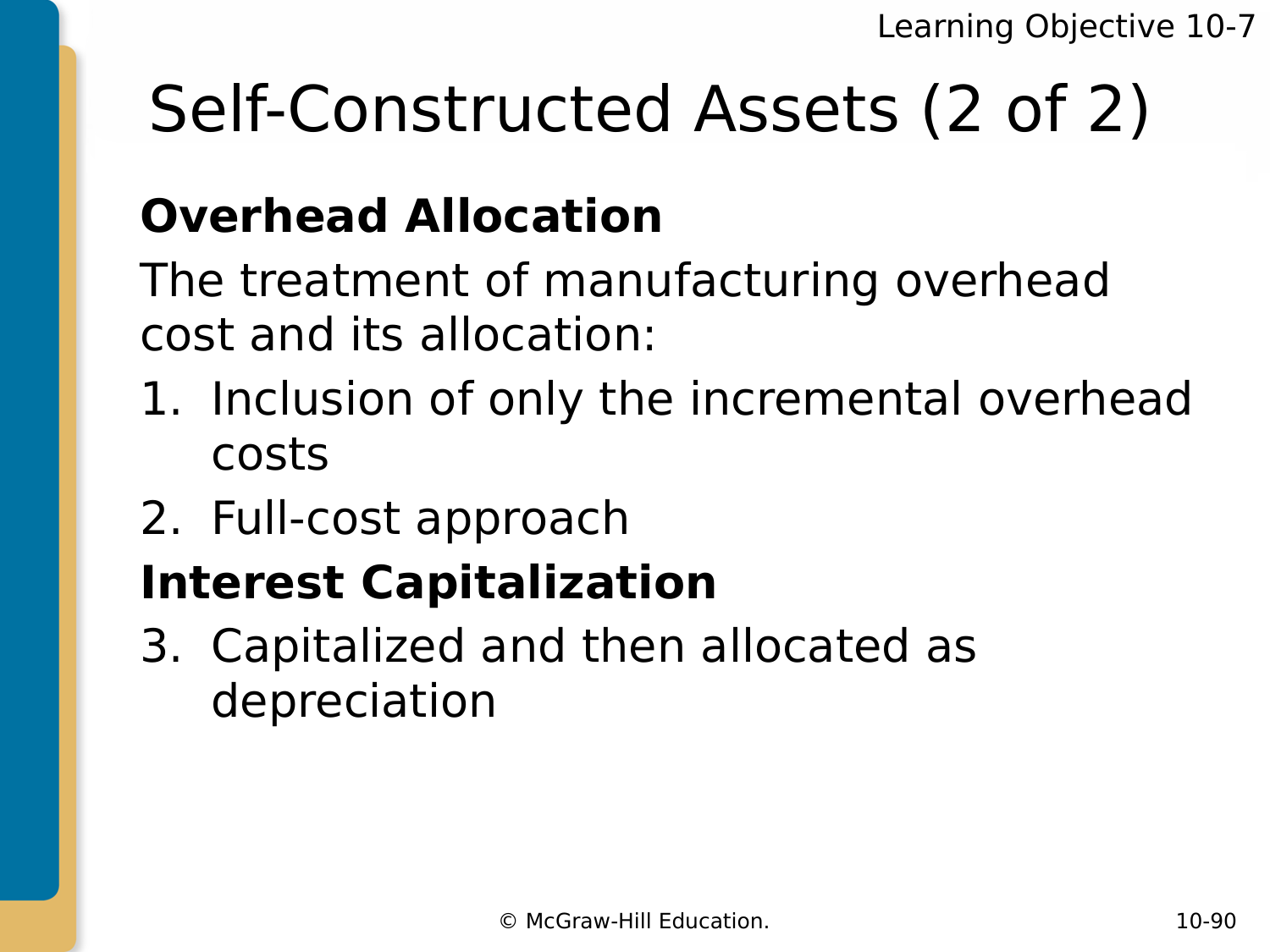

Learning Objective 10-7
# Self-Constructed Assets (2 of 2)
Overhead Allocation
The treatment of manufacturing overhead cost and its allocation:
Inclusion of only the incremental overhead costs
Full-cost approach
Interest Capitalization
Capitalized and then allocated as depreciation